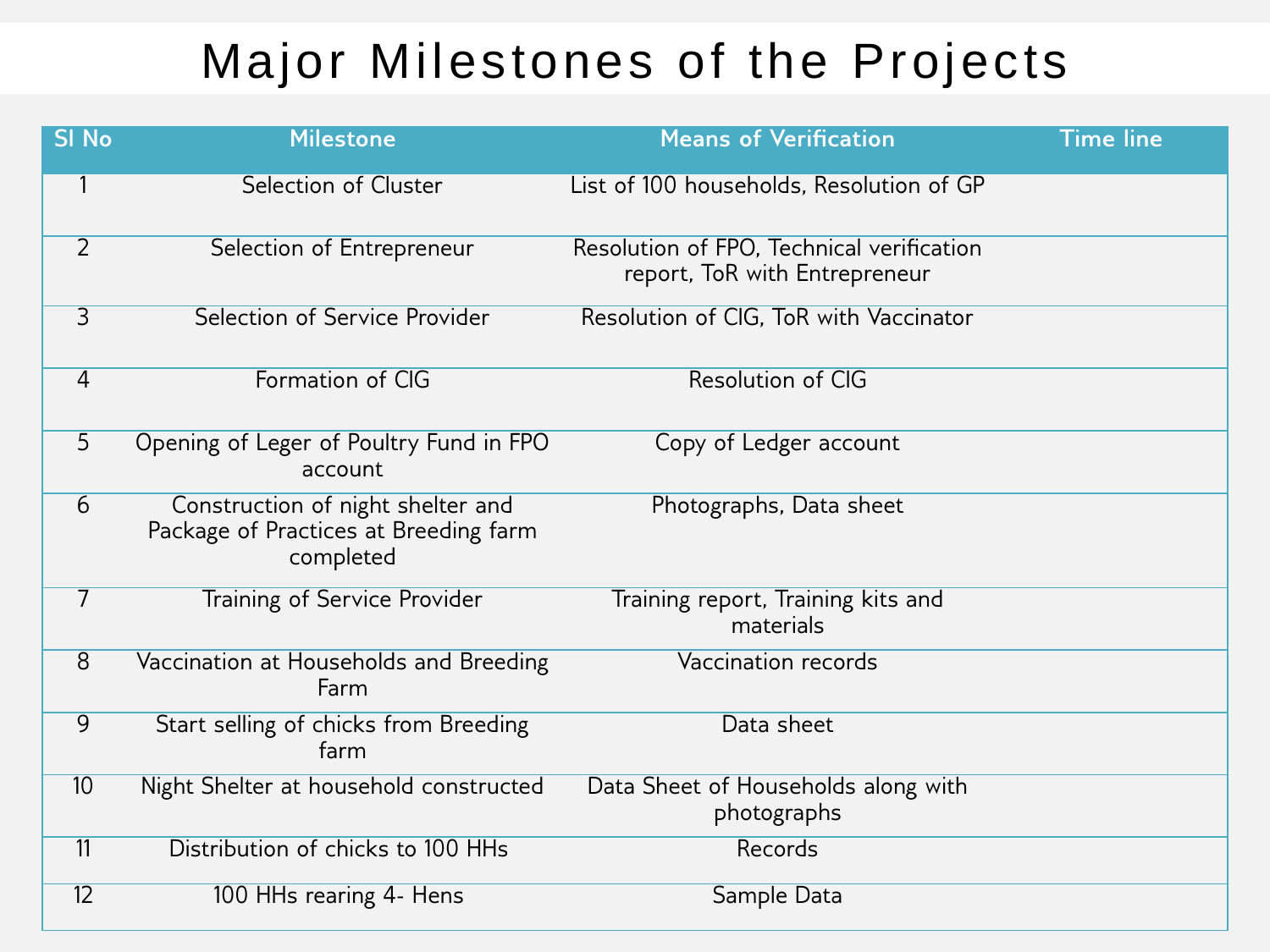

Major Milestones of the Projects
| Sl No | Milestone | Means of Verification | Time line |
| --- | --- | --- | --- |
| 1 | Selection of Cluster | List of 100 households, Resolution of GP |  |
| 2 | Selection of Entrepreneur | Resolution of FPO, Technical verification report, ToR with Entrepreneur |  |
| 3 | Selection of Service Provider | Resolution of CIG, ToR with Vaccinator |  |
| 4 | Formation of CIG | Resolution of CIG |  |
| 5 | Opening of Leger of Poultry Fund in FPO account | Copy of Ledger account |  |
| 6 | Construction of night shelter and Package of Practices at Breeding farm completed | Photographs, Data sheet |  |
| 7 | Training of Service Provider | Training report, Training kits and materials |  |
| 8 | Vaccination at Households and Breeding Farm | Vaccination records |  |
| 9 | Start selling of chicks from Breeding farm | Data sheet |  |
| 10 | Night Shelter at household constructed | Data Sheet of Households along with photographs |  |
| 11 | Distribution of chicks to 100 HHs | Records |  |
| 12 | 100 HHs rearing 4- Hens | Sample Data |  |